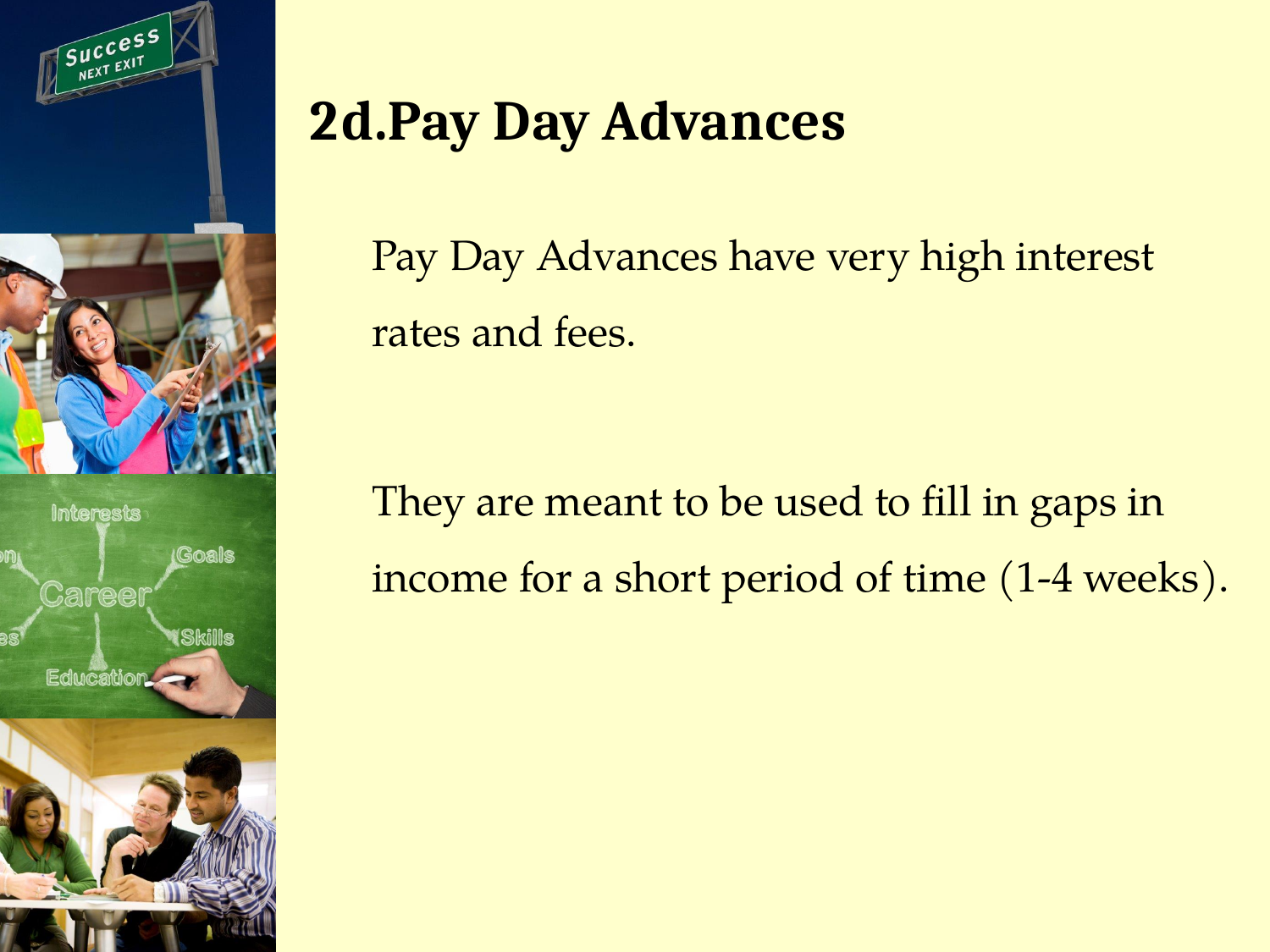

# 2d.Pay Day Advances
Pay Day Advances have very high interest rates and fees.

They are meant to be used to fill in gaps in income for a short period of time (1-4 weeks).